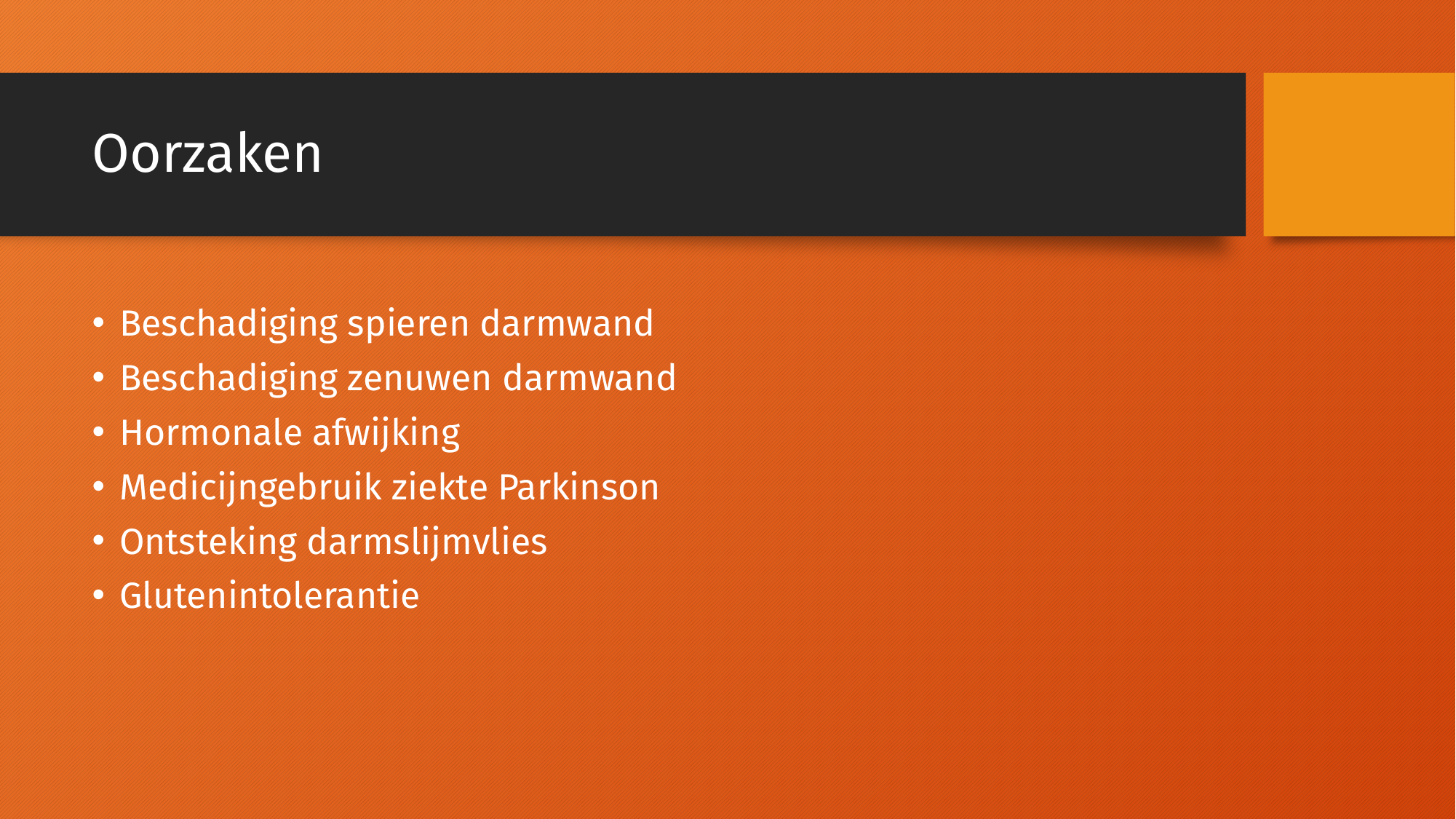

# Oorzaken
Beschadiging spieren darmwand
Beschadiging zenuwen darmwand
Hormonale afwijking
Medicijngebruik ziekte Parkinson
Ontsteking darmslijmvlies
Glutenintolerantie